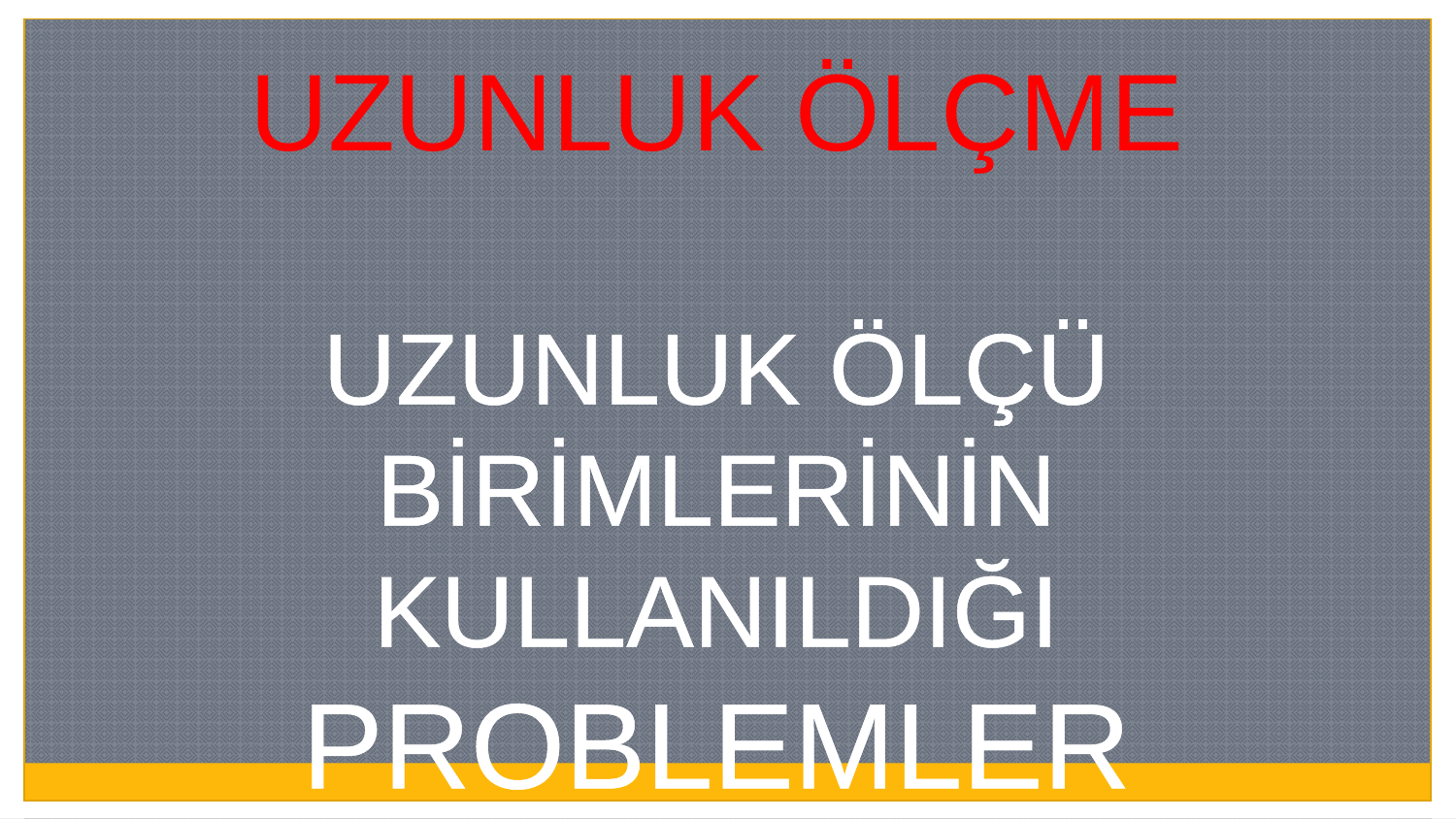

UZUNLUK ÖLÇME

UZUNLUK ÖLÇÜ BİRİMLERİNİN KULLANILDIĞI PROBLEMLER